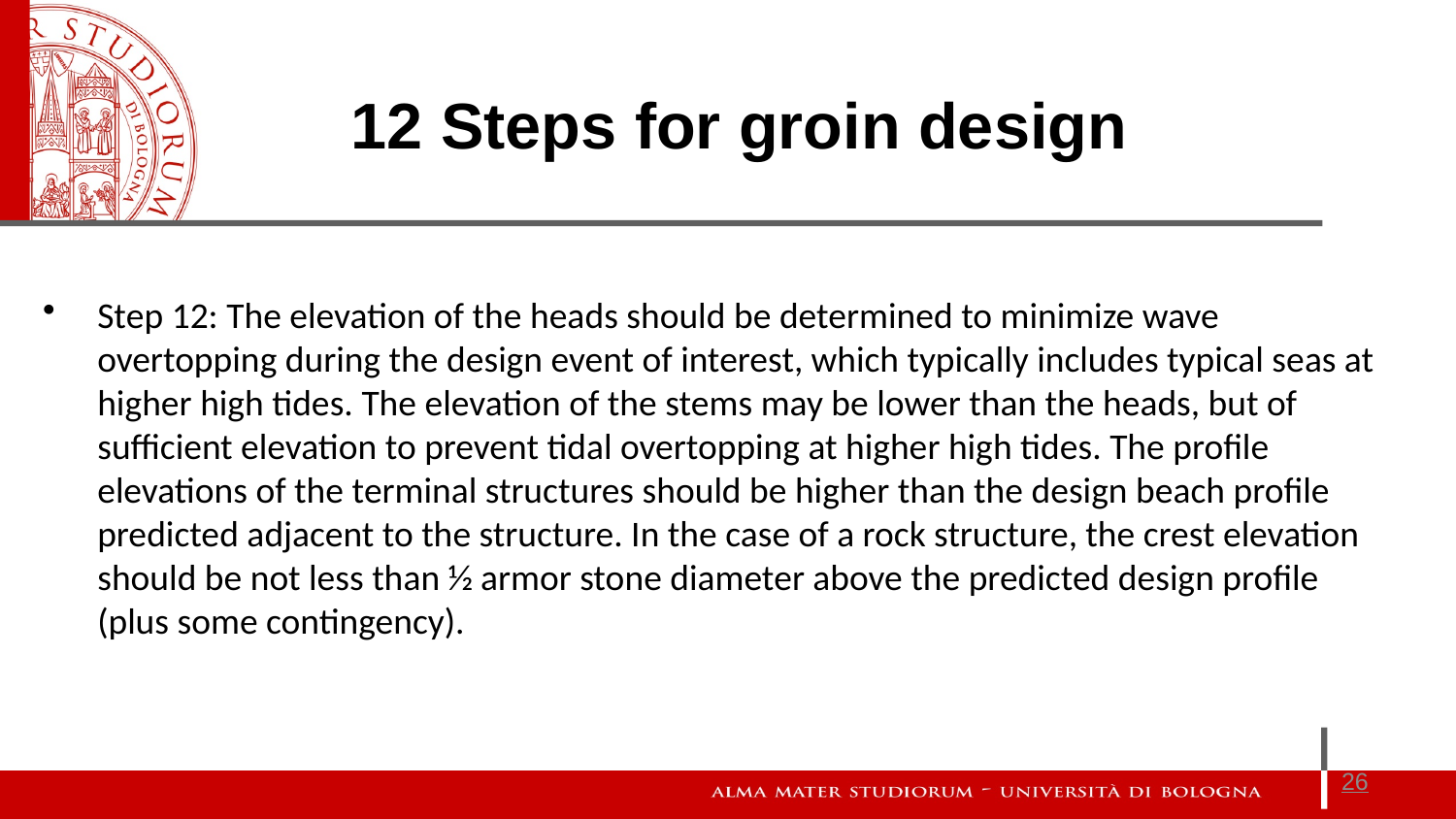

12 Steps for groin design
Step 12: The elevation of the heads should be determined to minimize wave overtopping during the design event of interest, which typically includes typical seas at higher high tides. The elevation of the stems may be lower than the heads, but of sufficient elevation to prevent tidal overtopping at higher high tides. The profile elevations of the terminal structures should be higher than the design beach profile predicted adjacent to the structure. In the case of a rock structure, the crest elevation should be not less than 1⁄2 armor stone diameter above the predicted design profile (plus some contingency).

26